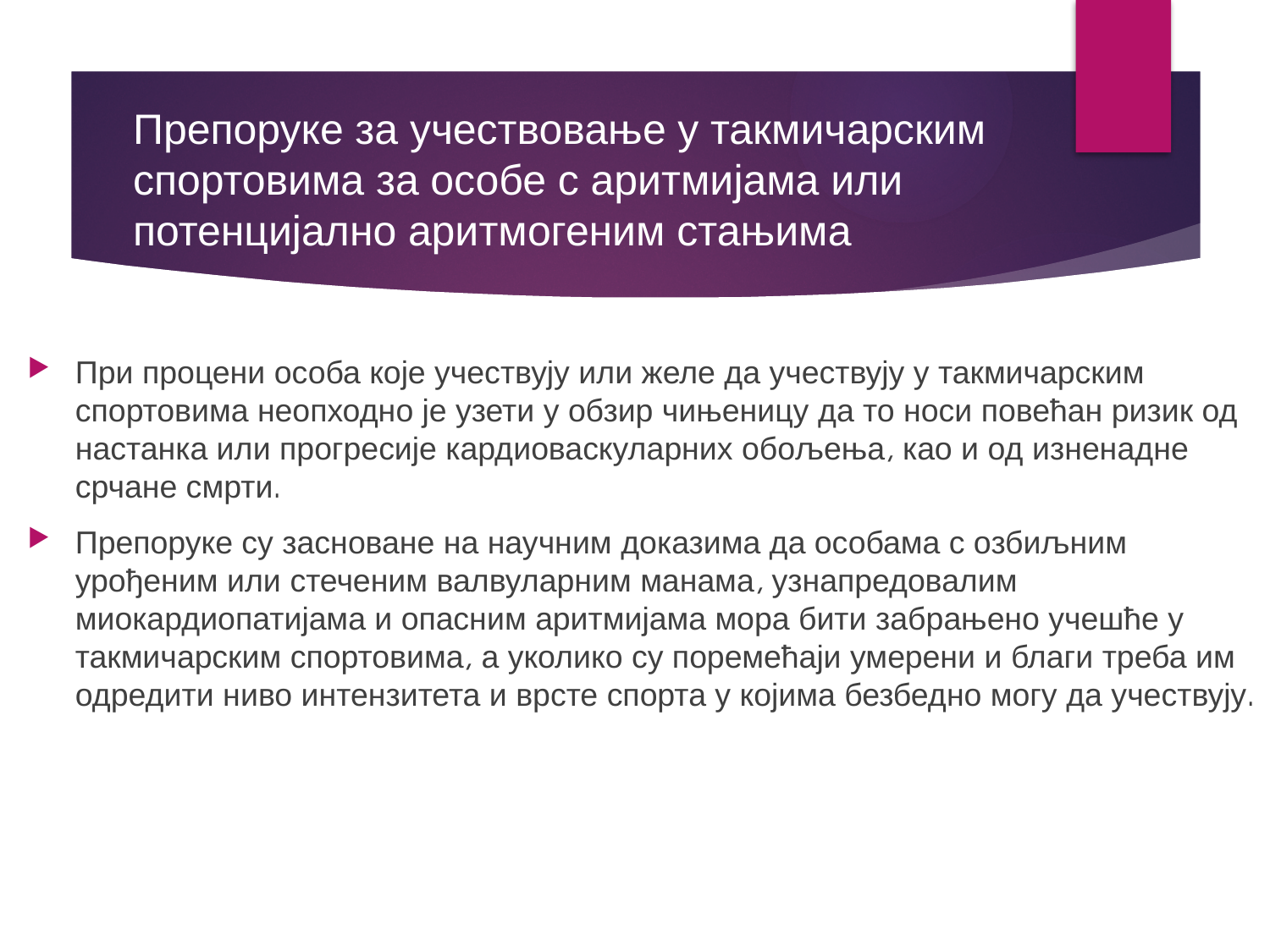

# Препоруке за учествовање у такмичарским спортовима за особе с аритмијама или потенцијално аритмогеним стањима
При процени особа које учествују или желе да учествују у такмичарским спортовима неопходно је узети у обзир чињеницу да то носи повећан ризик од настанка или прогресије кардиоваскуларних обољења, као и од изненадне срчане смрти.
Препоруке су засноване на научним доказима да особама с озбиљним урођеним или стеченим валвуларним манама, узнапредовалим миокардиопатијама и опасним аритмијама мора бити забрањено учешће у такмичарским спортовима, а уколико су поремећаји умерени и благи треба им одредити ниво интензитета и врсте спорта у којима безбедно могу да учествују.